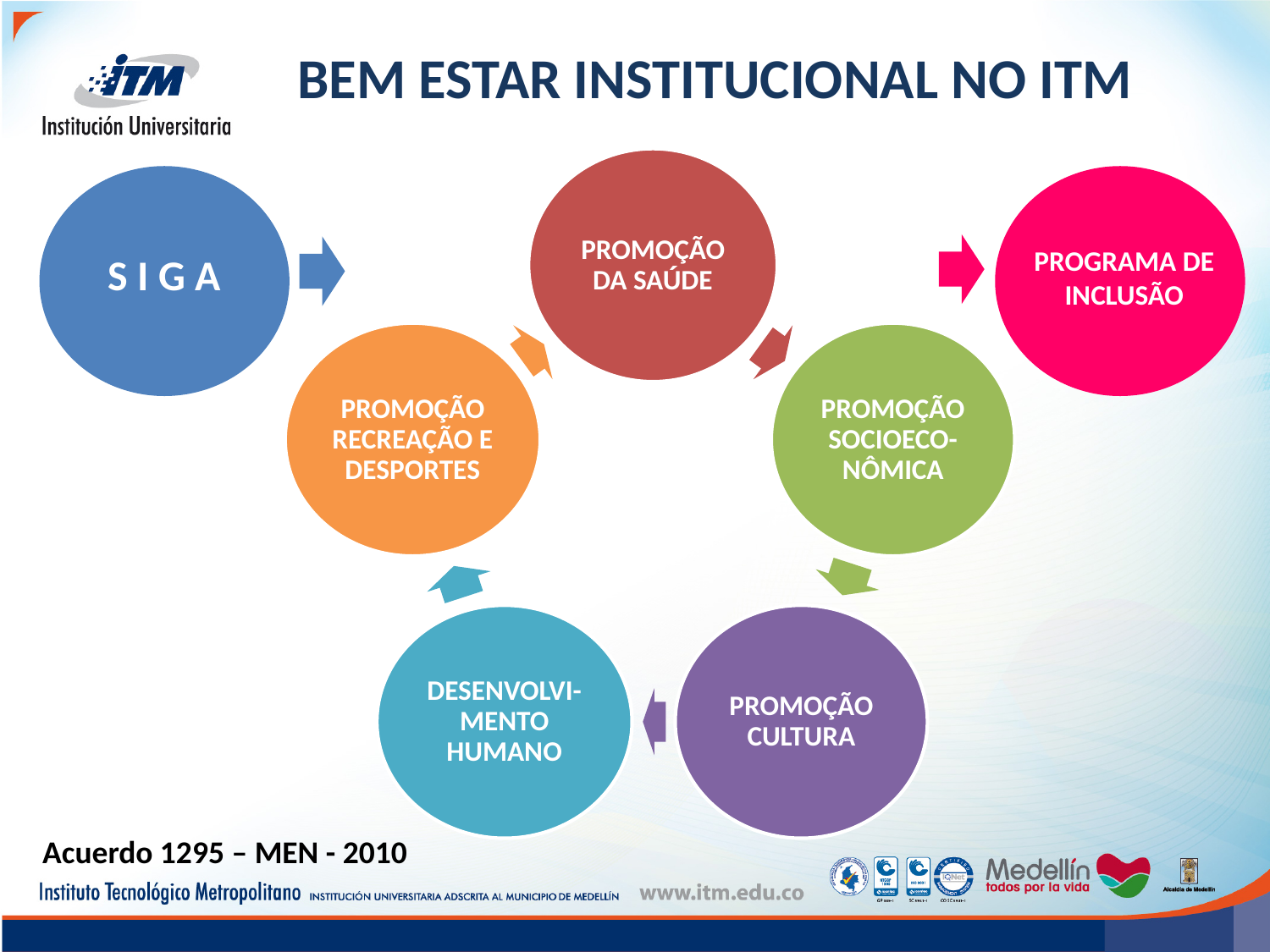

BEM ESTAR INSTITUCIONAL NO ITM

PROMOÇÃO DA SAÚDE

PROMOÇÃO SOCIOECO-NÔMICA

PROMOÇÃO CULTURA

DESENVOLVI-MENTO HUMANO

PROMOÇÃO RECREAÇÃO E DESPORTES

PROGRAMA DE INCLUSÃO

S I G A
Acuerdo 1295 – MEN - 2010